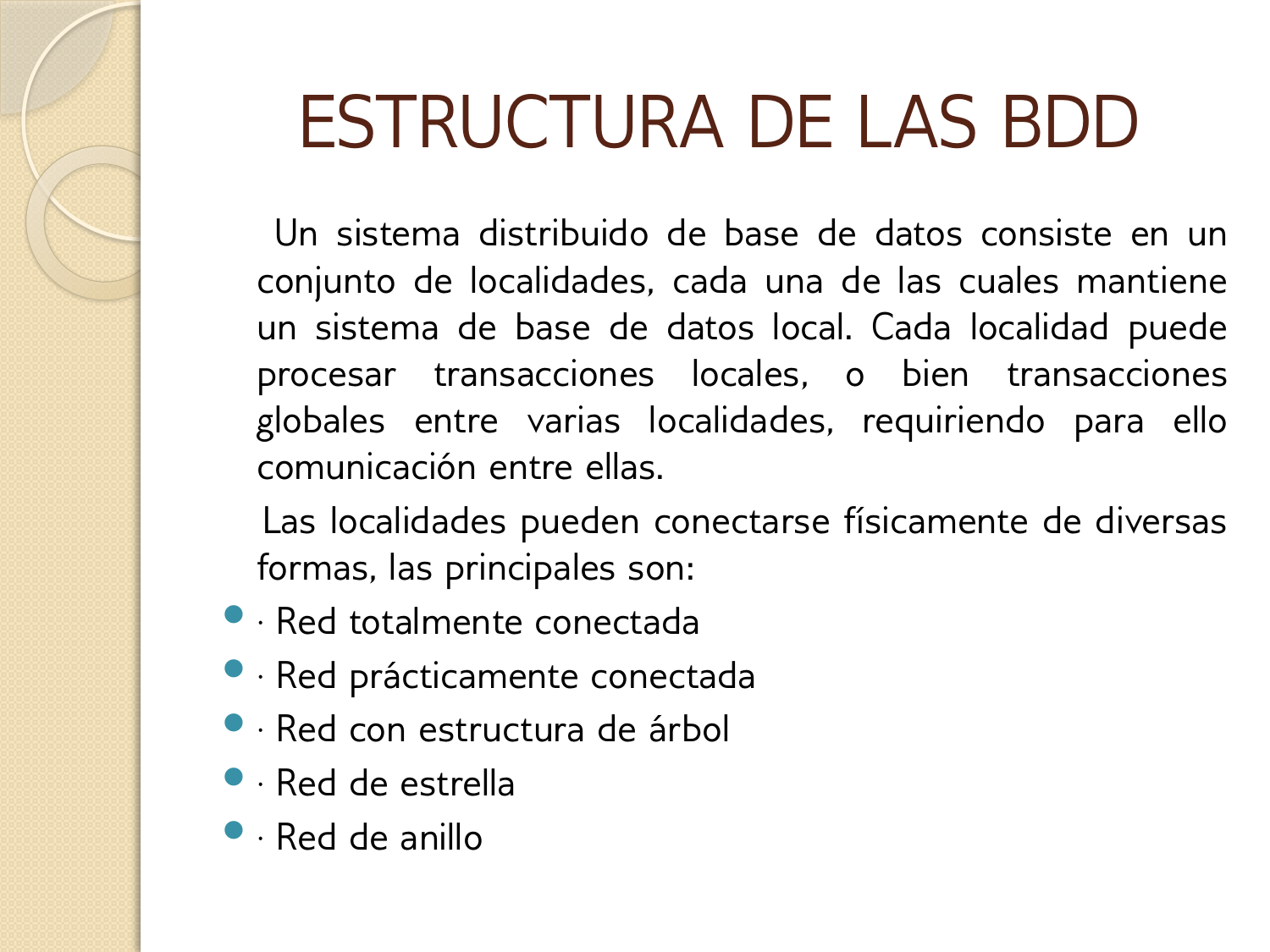

# ESTRUCTURA DE LAS BDD
   Un sistema distribuido de base de datos consiste en un conjunto de localidades, cada una de las cuales mantiene un sistema de base de datos local. Cada localidad puede procesar transacciones locales, o bien transacciones globales entre varias localidades, requiriendo para ello comunicación entre ellas.
   Las localidades pueden conectarse físicamente de diversas formas, las principales son:
· Red totalmente conectada
· Red prácticamente conectada
· Red con estructura de árbol
· Red de estrella
· Red de anillo